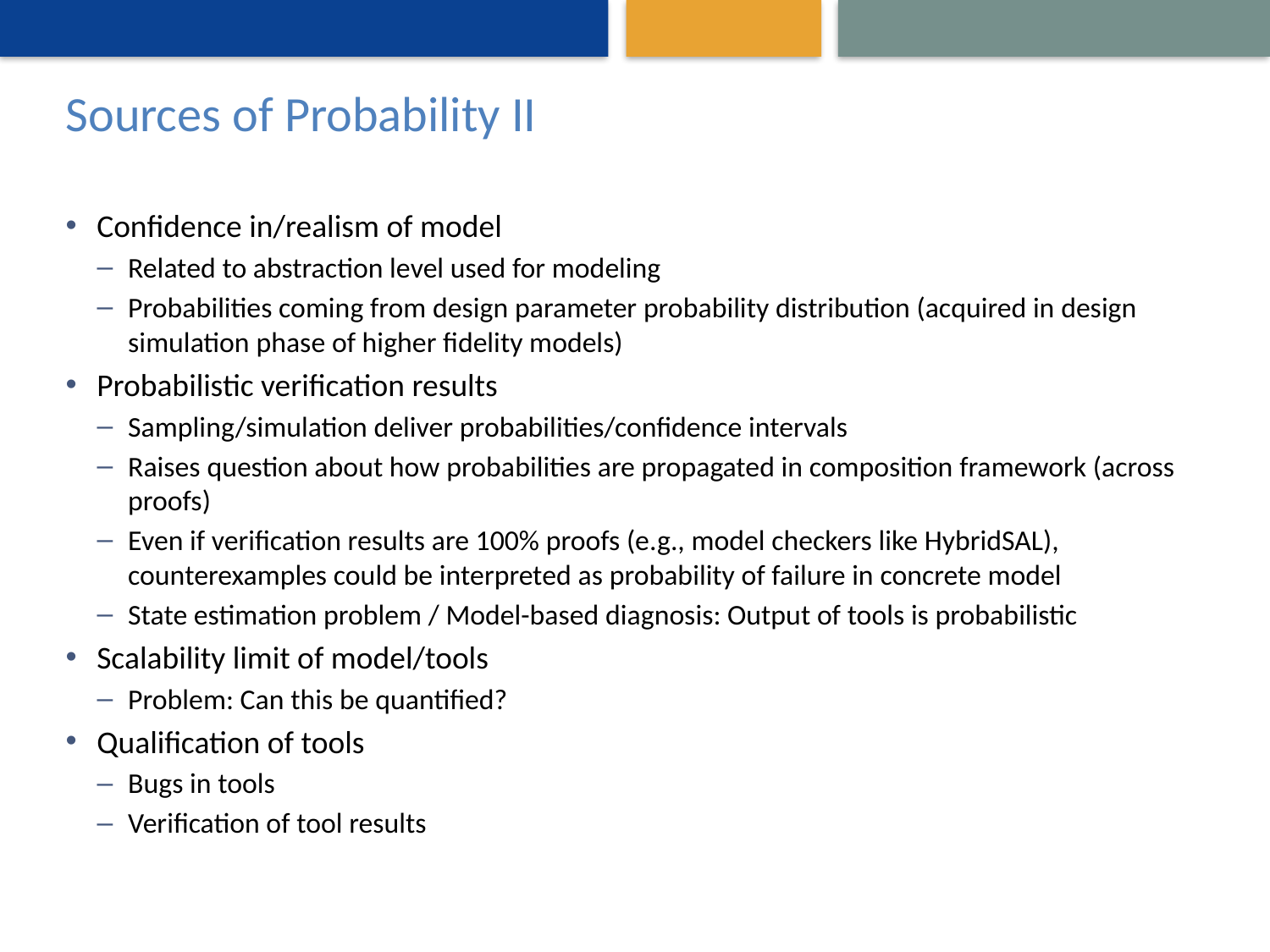

# Sources of Probability II
Confidence in/realism of model
Related to abstraction level used for modeling
Probabilities coming from design parameter probability distribution (acquired in design simulation phase of higher fidelity models)
Probabilistic verification results
Sampling/simulation deliver probabilities/confidence intervals
Raises question about how probabilities are propagated in composition framework (across proofs)
Even if verification results are 100% proofs (e.g., model checkers like HybridSAL), counterexamples could be interpreted as probability of failure in concrete model
State estimation problem / Model-based diagnosis: Output of tools is probabilistic
Scalability limit of model/tools
Problem: Can this be quantified?
Qualification of tools
Bugs in tools
Verification of tool results